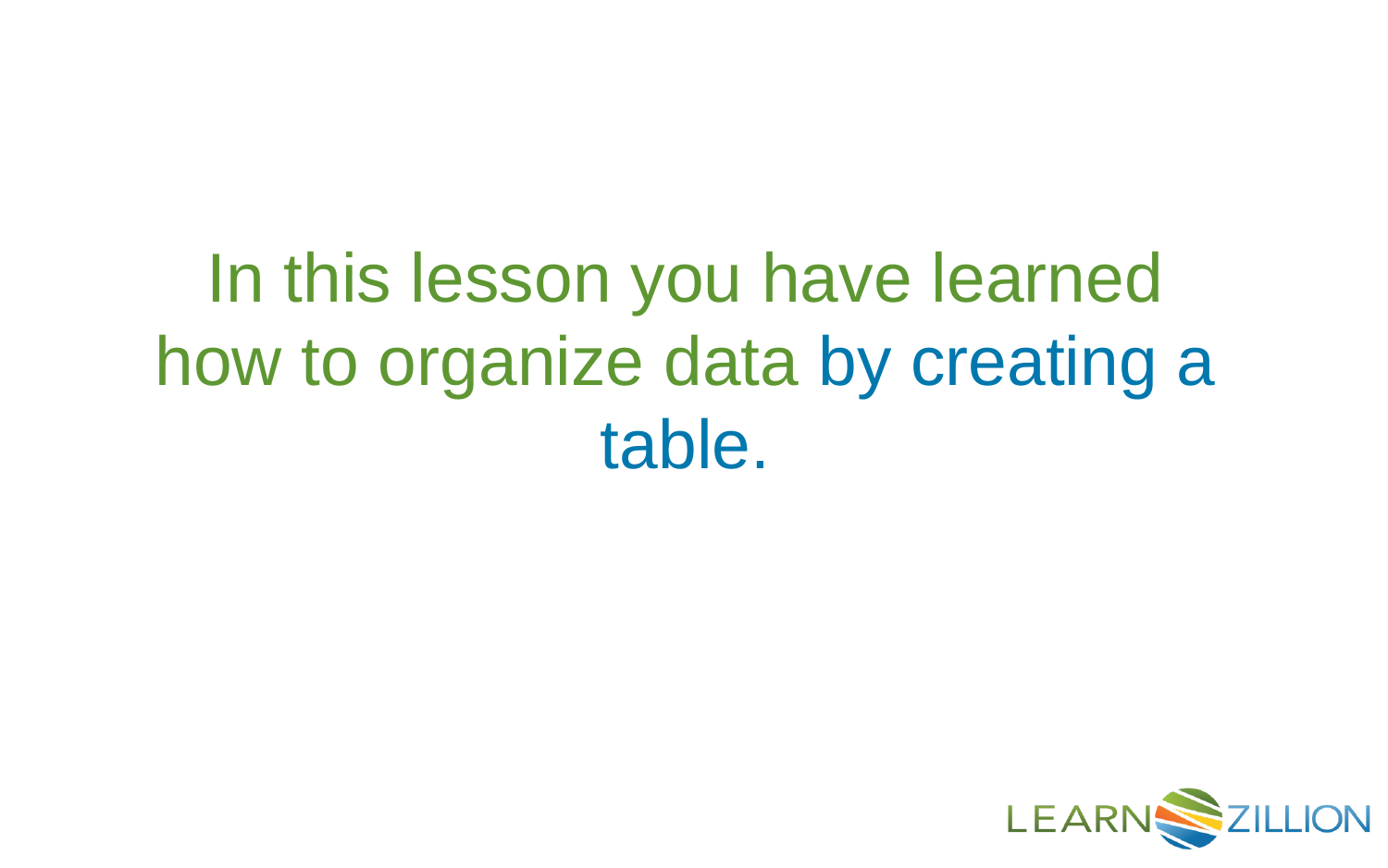

In this lesson you have learned how to organize data by creating a table.